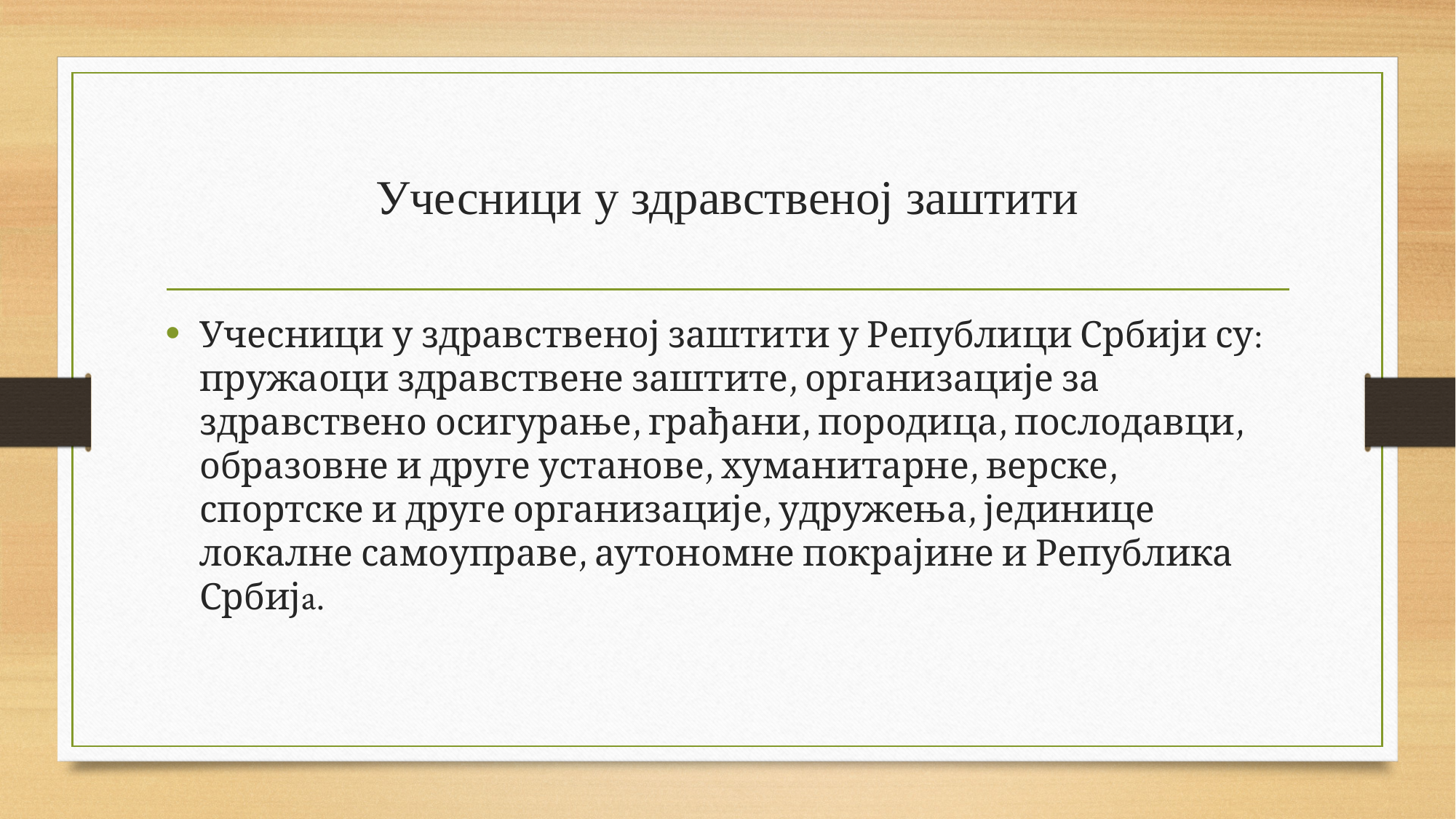

# Учесници у здравственој заштити
Учесници у здравственој заштити у Републици Србији су: пружаоци здравствене заштите, организације за здравствено осигурање, грађани, породица, послодавци, образовне и друге установе, хуманитарне, верске, спортске и друге организације, удружења, јединице локалне самоуправе, аутономне покрајине и Република Србијa.